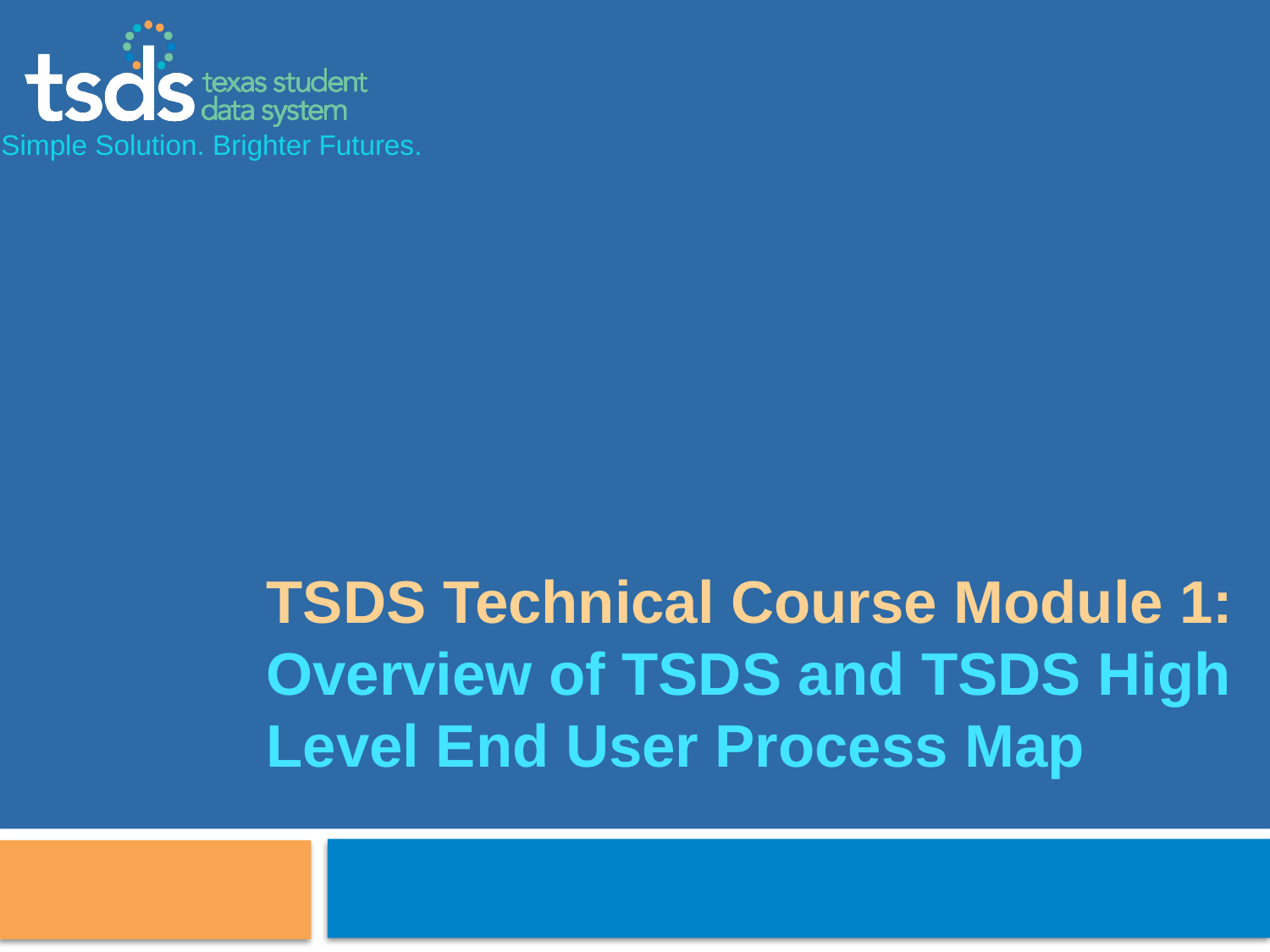

Simple Solution. Brighter Futures.
# TSDS Technical Course Module 1: Overview of TSDS and TSDS High Level End User Process Map